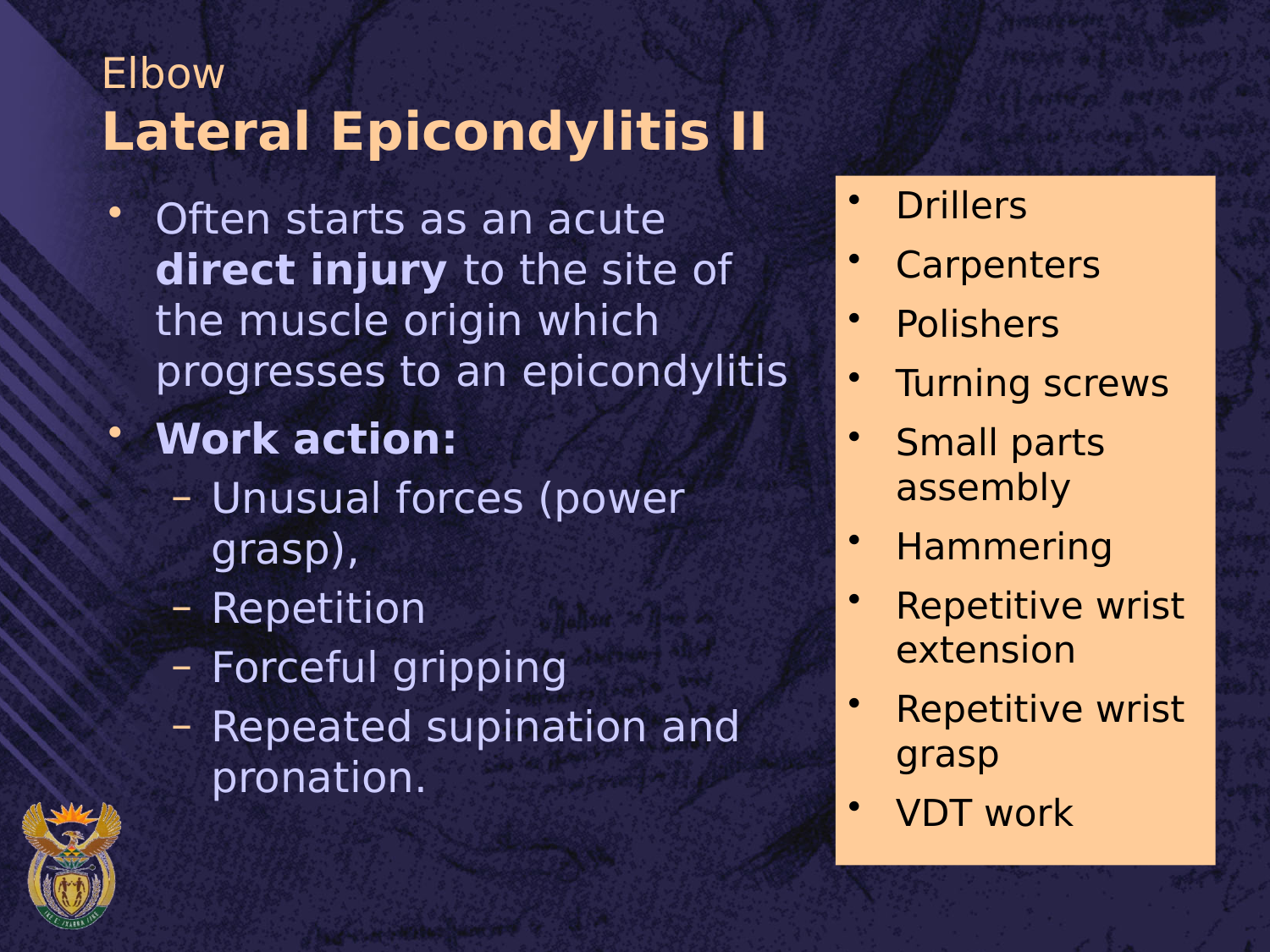

# Elbow Lateral Epicondylitis II
Drillers
Carpenters
Polishers
Turning screws
Small parts assembly
Hammering
Repetitive wrist extension
Repetitive wrist grasp
VDT work

Often starts as an acute direct injury to the site of the muscle origin which progresses to an epicondylitis
Work action:
Unusual forces (power grasp),
Repetition
Forceful gripping
Repeated supination and pronation.